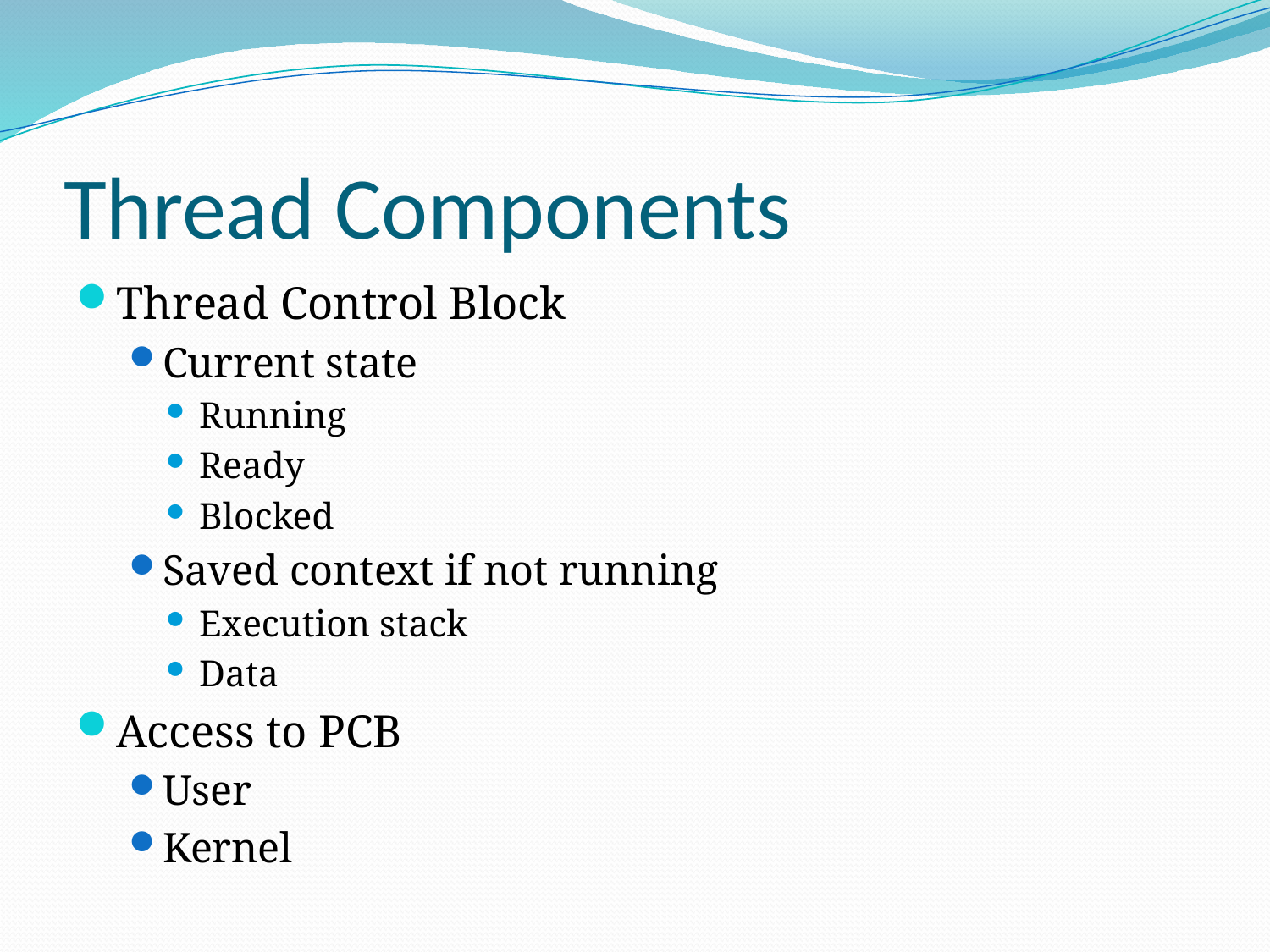

# Thread Components
Thread Control Block
Current state
Running
Ready
Blocked
Saved context if not running
Execution stack
Data
Access to PCB
User
Kernel